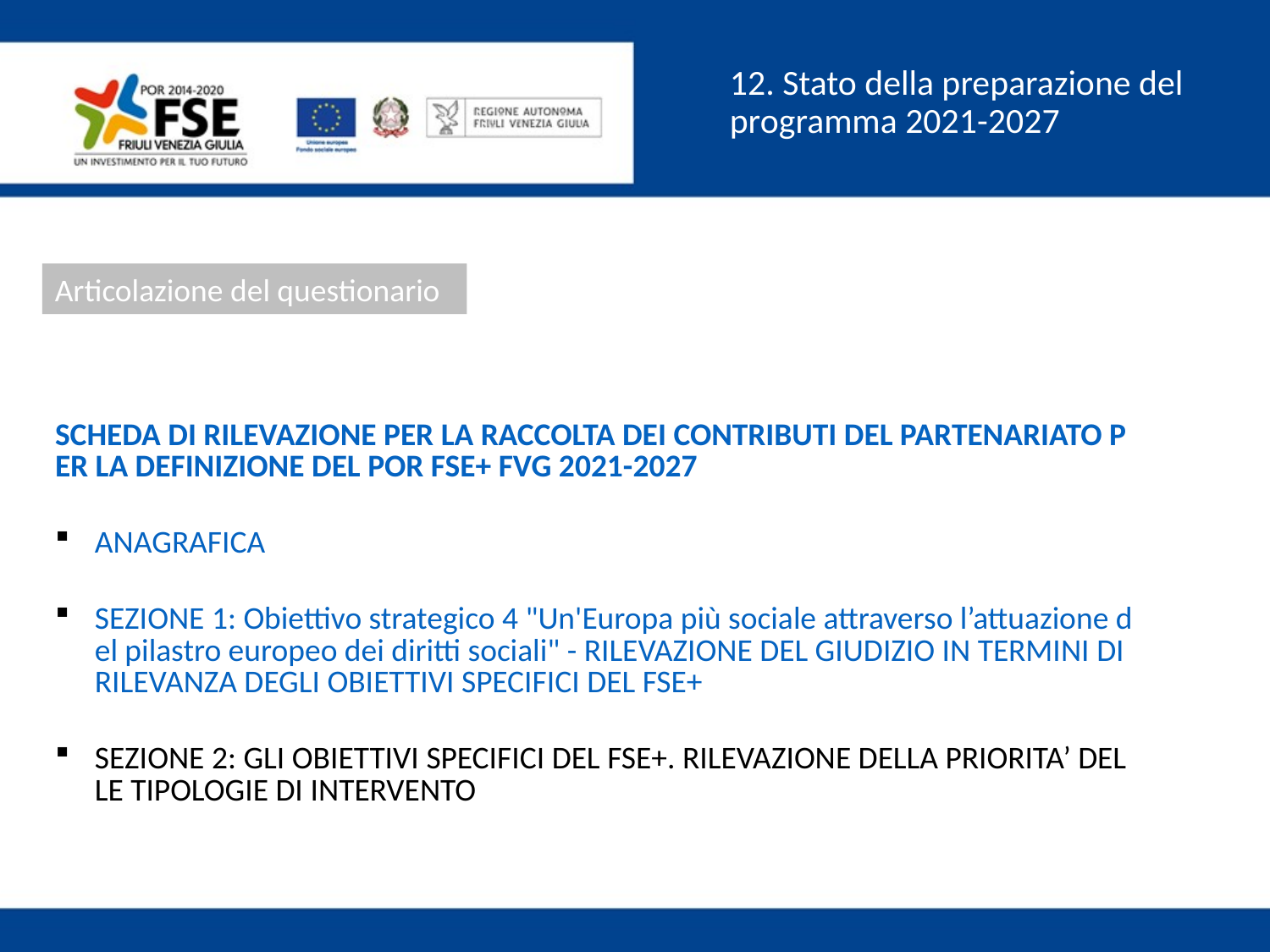

12. Stato della preparazione del programma 2021-2027
Articolazione del questionario
SCHEDA DI RILEVAZIONE PER LA RACCOLTA DEI CONTRIBUTI DEL PARTENARIATO PER LA DEFINIZIONE DEL POR FSE+ FVG 2021-2027

ANAGRAFICA

SEZIONE 1: Obiettivo strategico 4 "Un'Europa più sociale attraverso l’attuazione del pilastro europeo dei diritti sociali" - RILEVAZIONE DEL GIUDIZIO IN TERMINI DI RILEVANZA DEGLI OBIETTIVI SPECIFICI DEL FSE+

SEZIONE 2: GLI OBIETTIVI SPECIFICI DEL FSE+. RILEVAZIONE DELLA PRIORITA’ DELLE TIPOLOGIE DI INTERVENTO